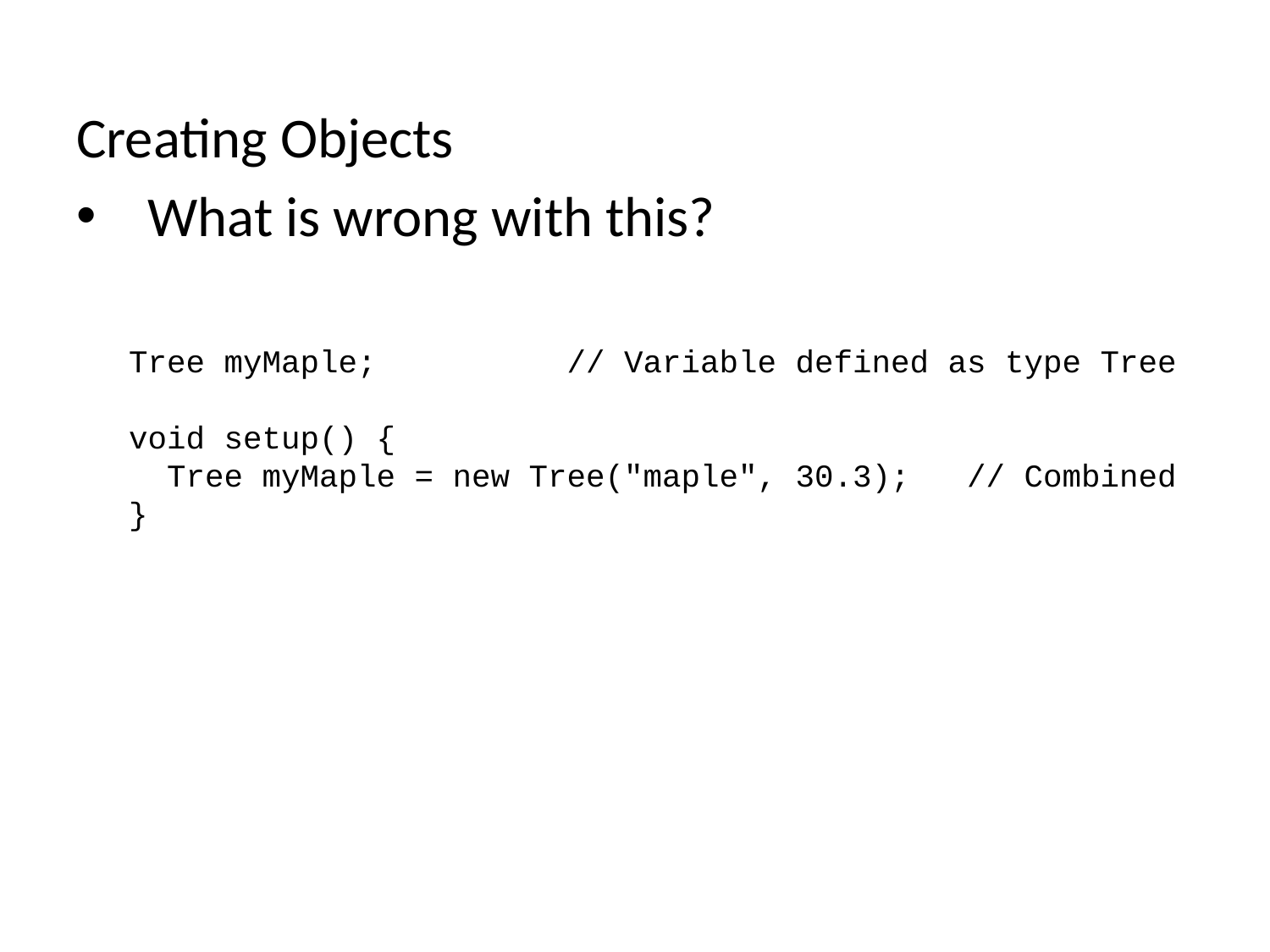

Creating Objects
What is wrong with this?
Tree myMaple;          // Variable defined as type Tree

void setup() {
  Tree myMaple = new Tree("maple", 30.3);   // Combined
}